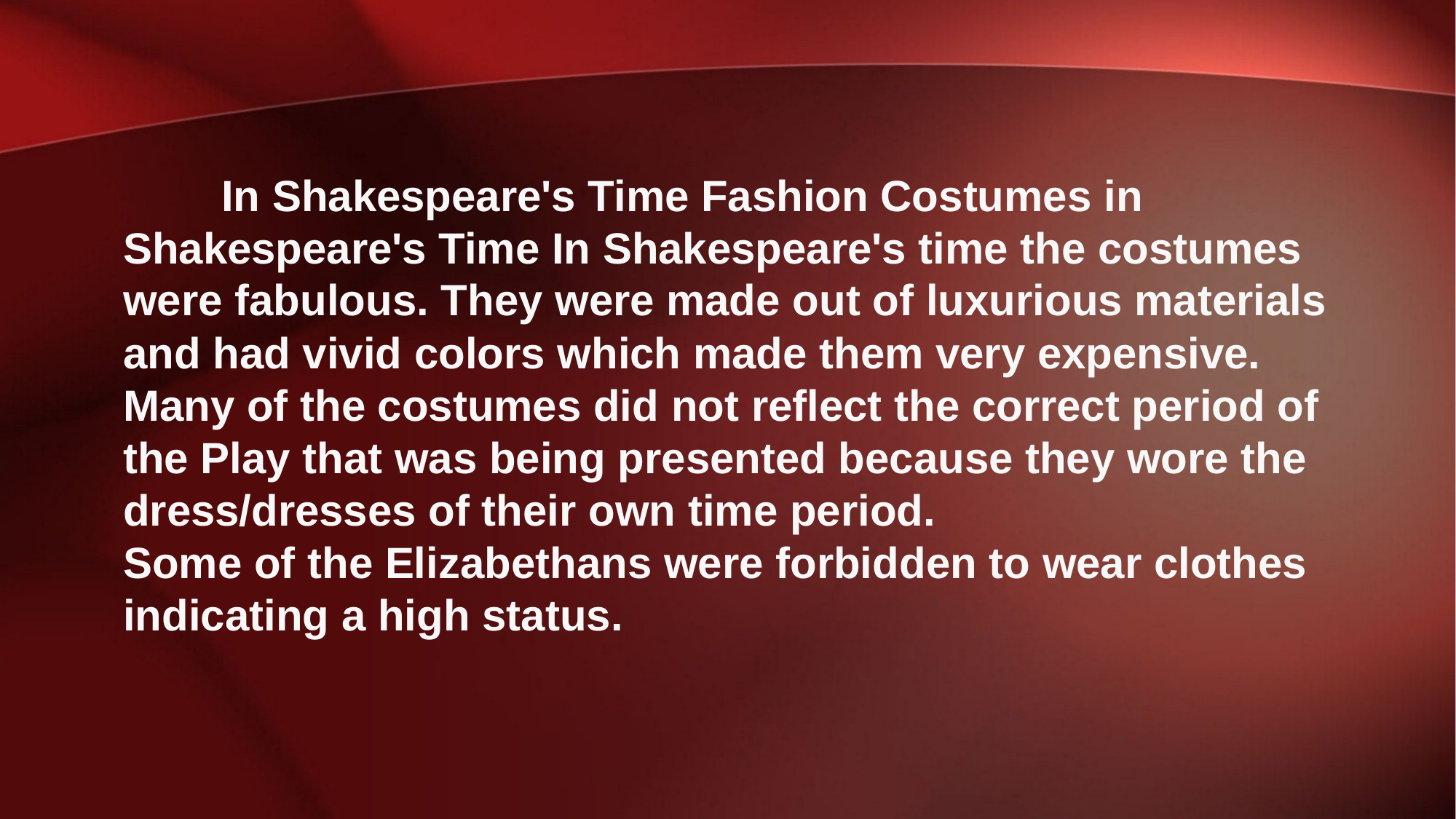

In Shakespeare's Time Fashion Costumes in Shakespeare's Time In Shakespeare's time the costumes were fabulous. They were made out of luxurious materials and had vivid colors which made them very expensive. Many of the costumes did not reflect the correct period of the Play that was being presented because they wore the dress/dresses of their own time period.
Some of the Elizabethans were forbidden to wear clothes indicating a high status.